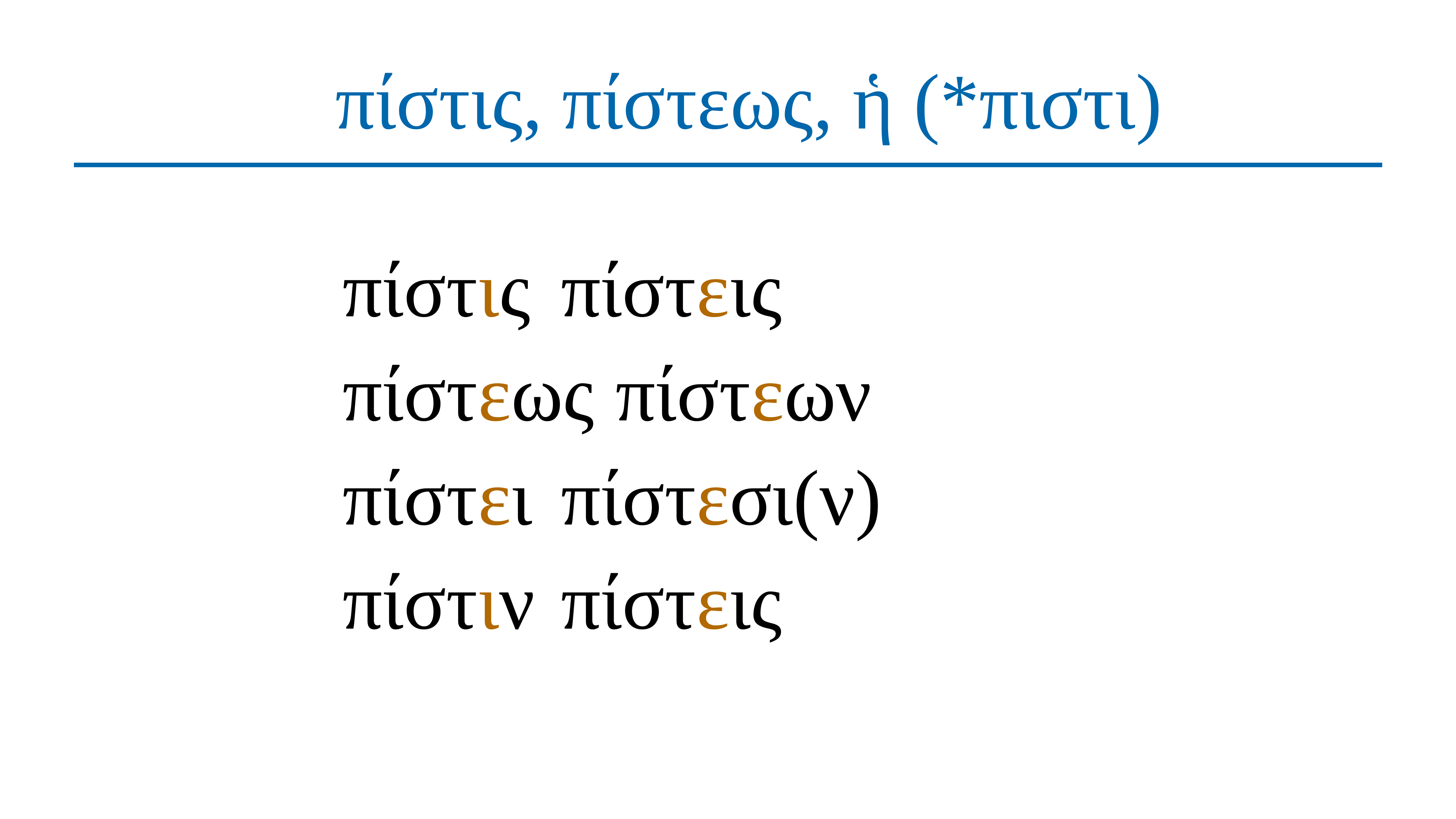

# πίστις, πίστεως, ἡ (*πιστι)
πίστις	πίστεις
πίστεως	πίστεων
πίστει	πίστεσι(ν)
πίστιν	πίστεις